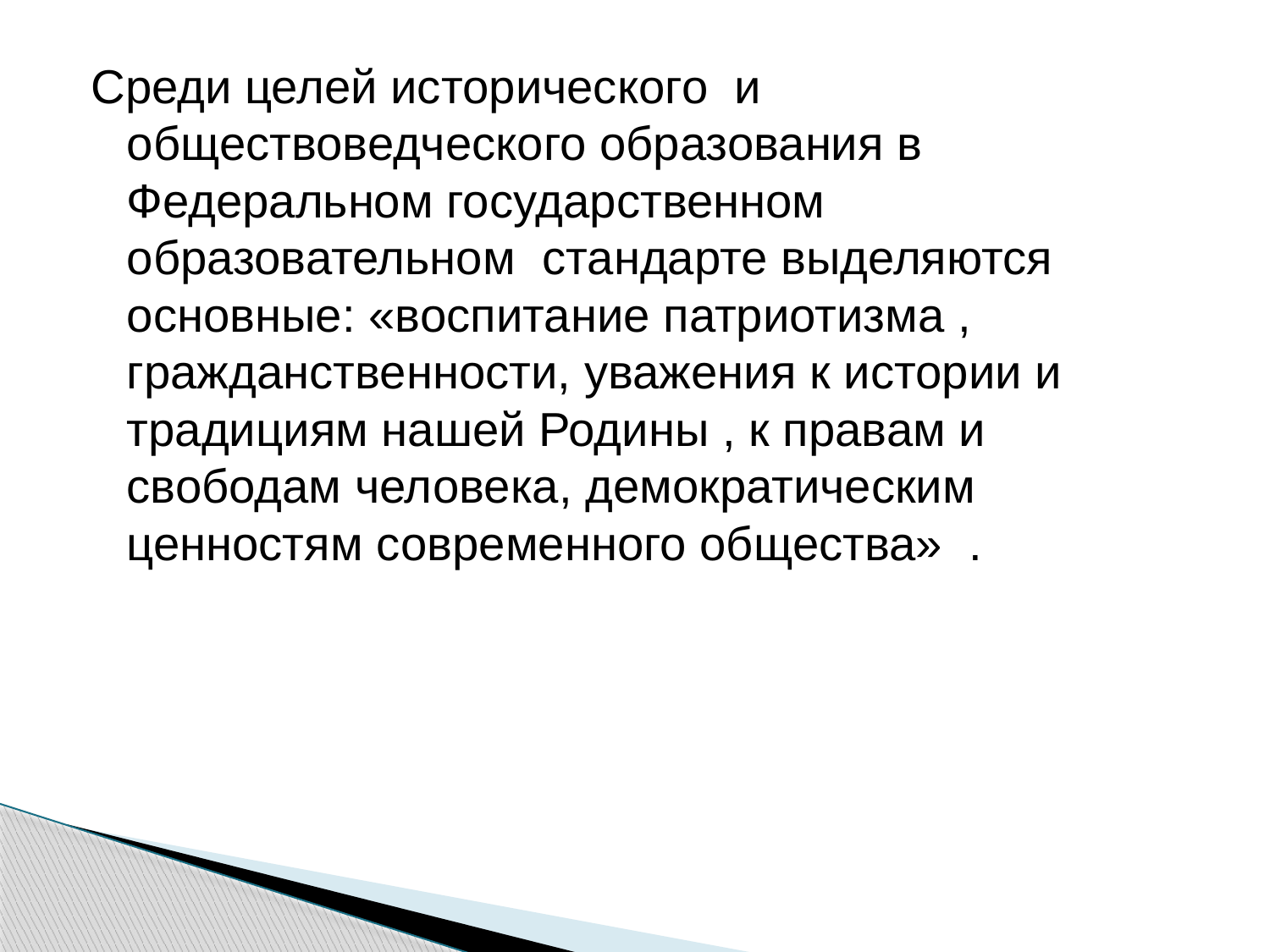

Среди целей исторического  и обществоведческого образования в Федеральном государственном образовательном  стандарте выделяются основные: «воспитание патриотизма , гражданственности, уважения к истории и традициям нашей Родины , к правам и свободам человека, демократическим ценностям современного общества»  .